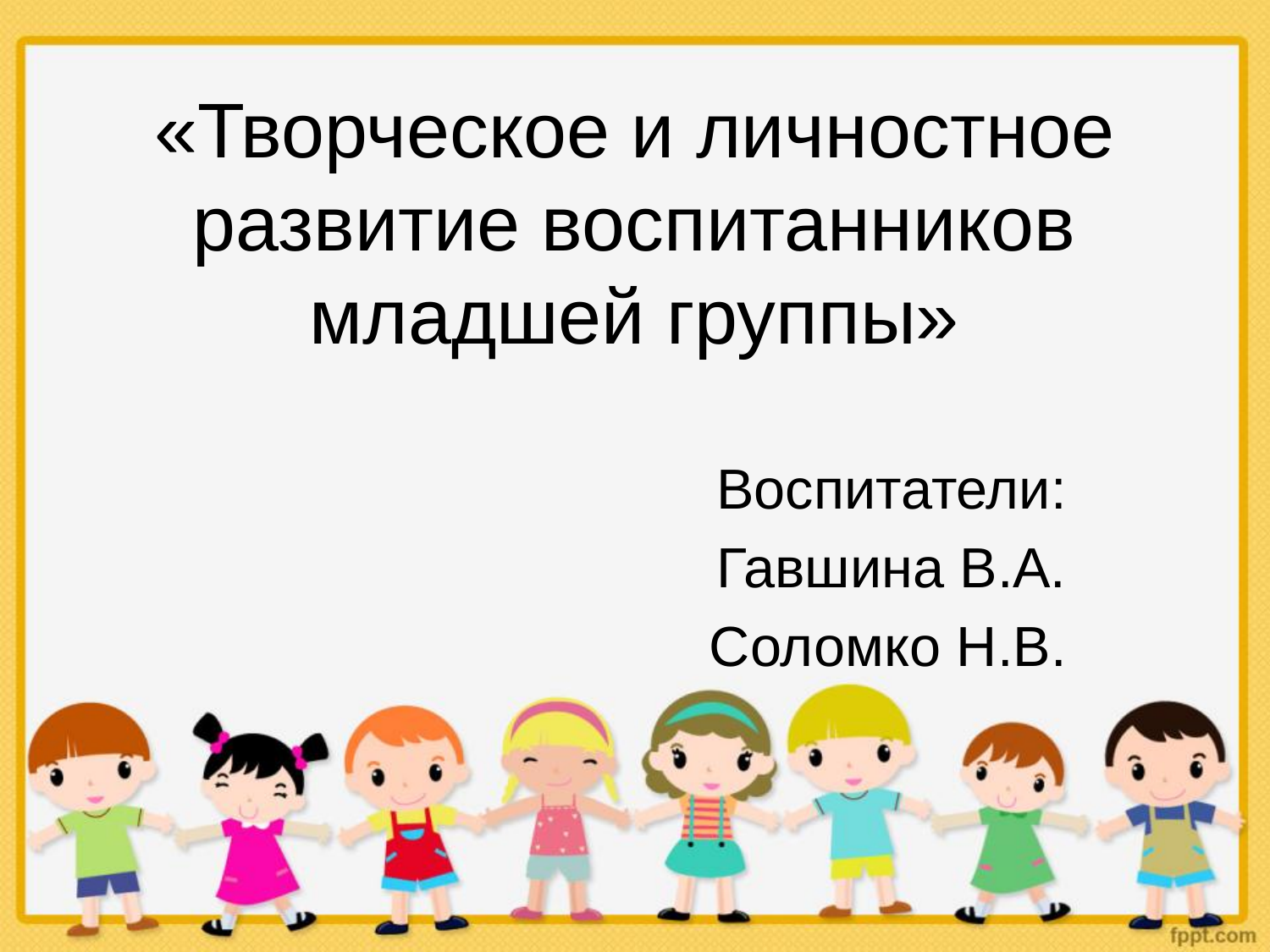

# «Творческое и личностное развитие воспитанников младшей группы»
Воспитатели:
Гавшина В.А.
Соломко Н.В.